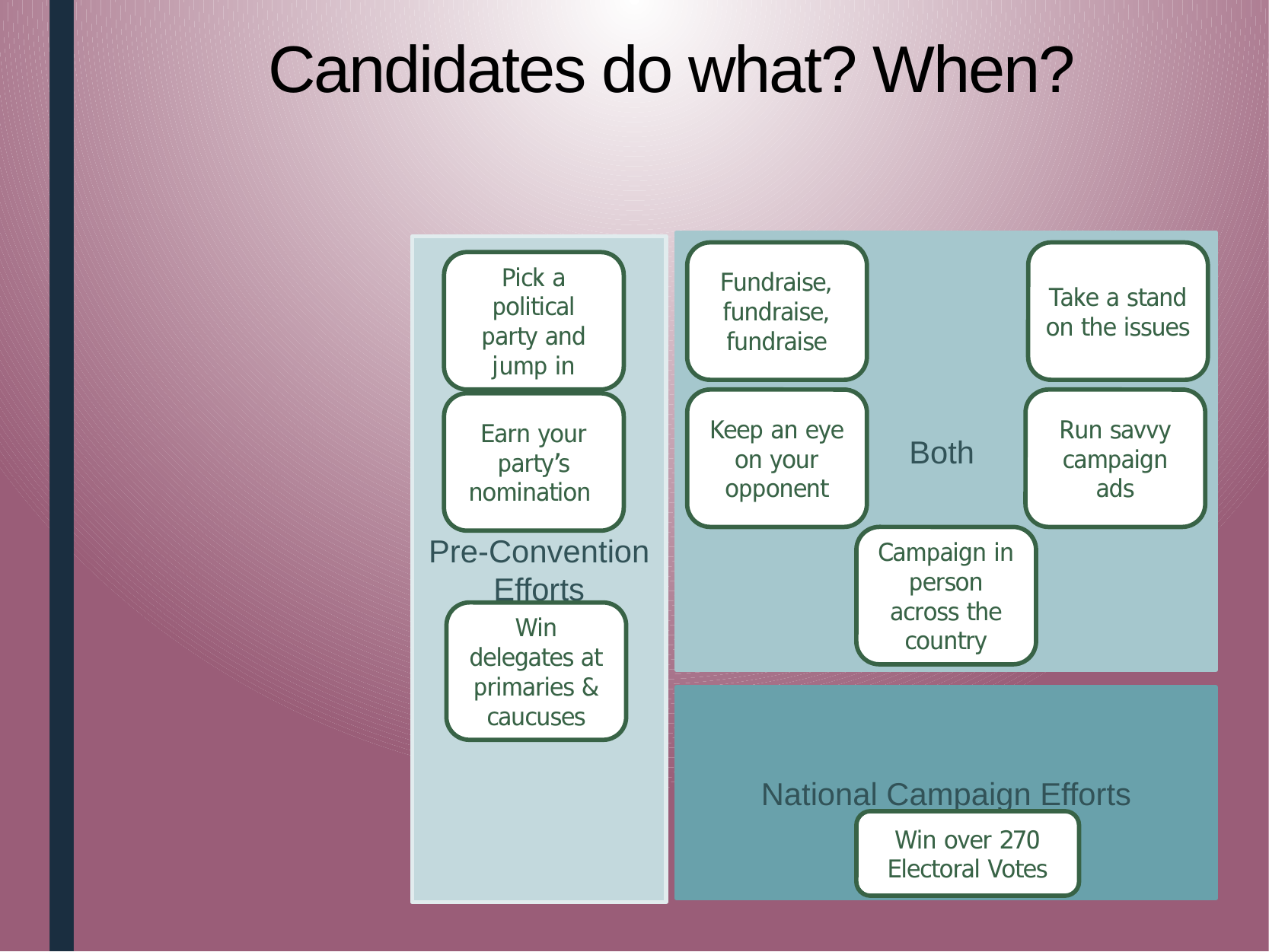

Candidates do what? When?
Fundraise, fundraise, fundraise
Take a stand on the issues
Pick a political party and jump in
Keep an eye on your opponent
Run savvy campaign ads
Earn your party’s nomination
Campaign in person across the country
Win delegates at primaries & caucuses
Win over 270 Electoral Votes